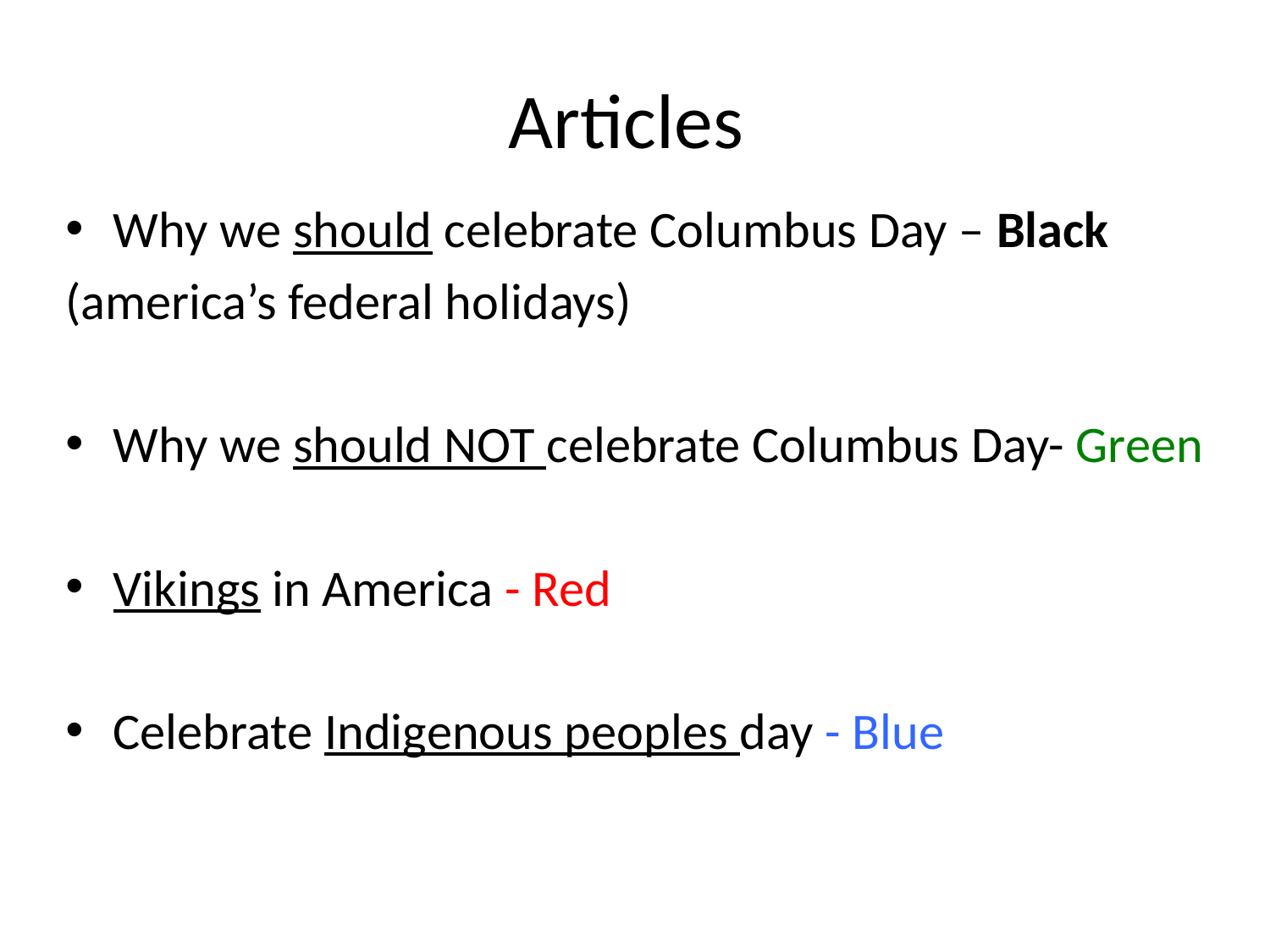

# Articles
Why we should celebrate Columbus Day – Black
(america’s federal holidays)

Why we should NOT celebrate Columbus Day- Green

Vikings in America - Red

Celebrate Indigenous peoples day - Blue